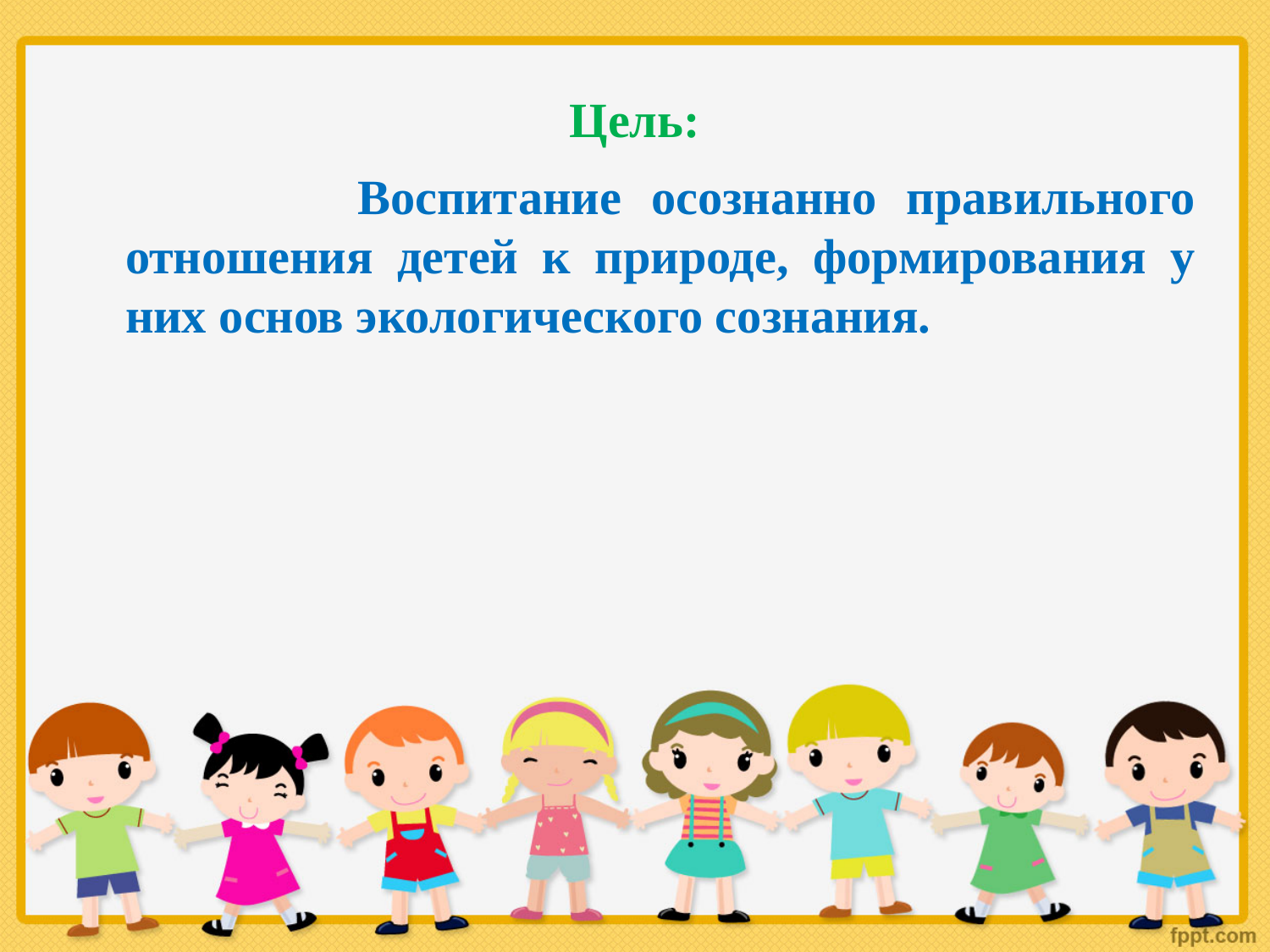

# Цель:
          Воспитание осознанно правильного отношения детей к природе, формирования у них основ экологического сознания.